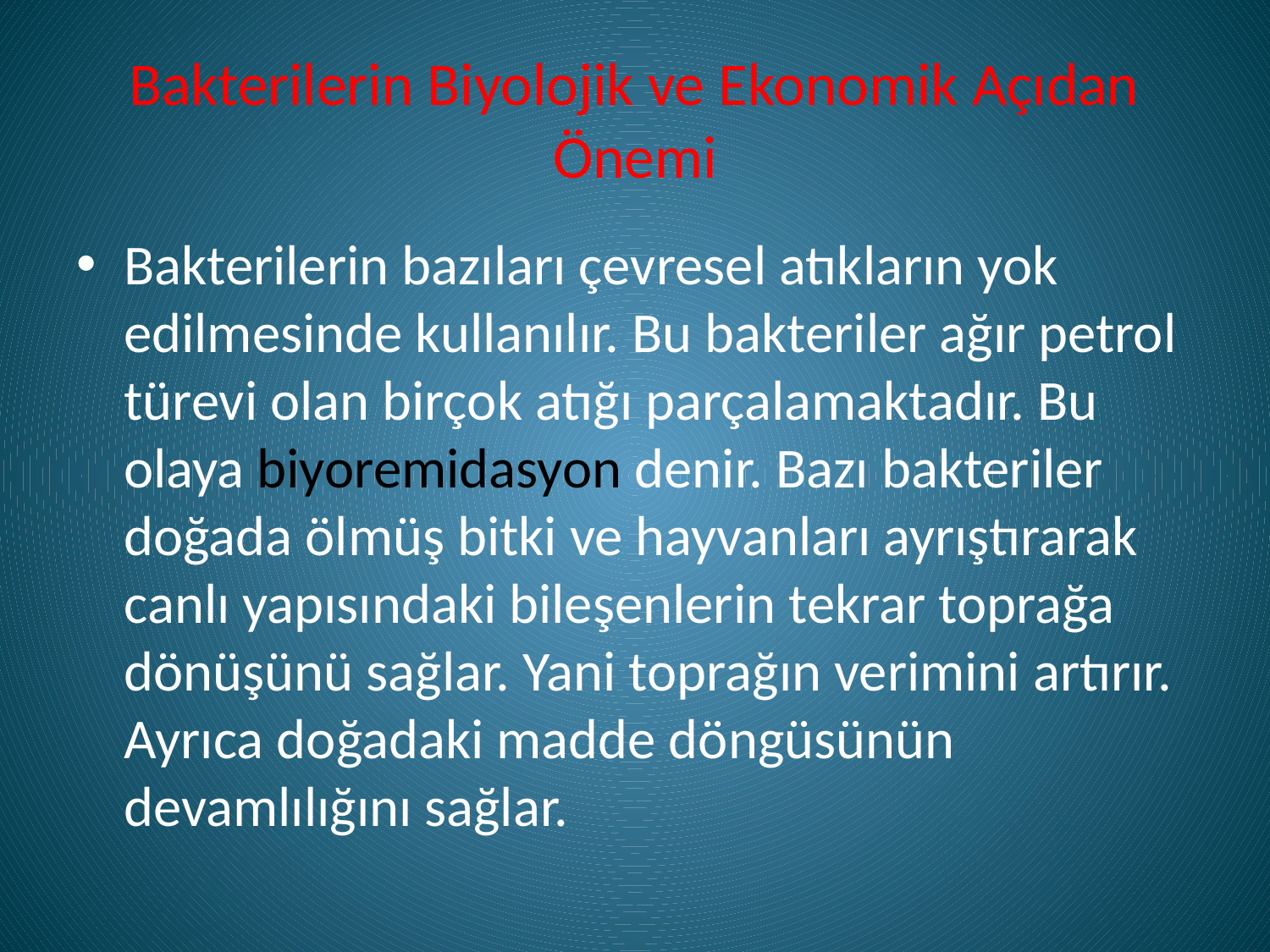

# Bakterilerin Biyolojik ve Ekonomik Açıdan Önemi
Bakterilerin bazıları çevresel atıkların yok edilmesinde kullanılır. Bu bakteriler ağır petrol türevi olan birçok atığı parçalamaktadır. Bu olaya biyoremidasyon denir. Bazı bakteriler doğada ölmüş bitki ve hayvanları ayrıştırarak canlı yapısındaki bileşenlerin tekrar toprağa dönüşünü sağlar. Yani toprağın verimini artırır. Ayrıca doğadaki madde döngüsünün devamlılığını sağlar.